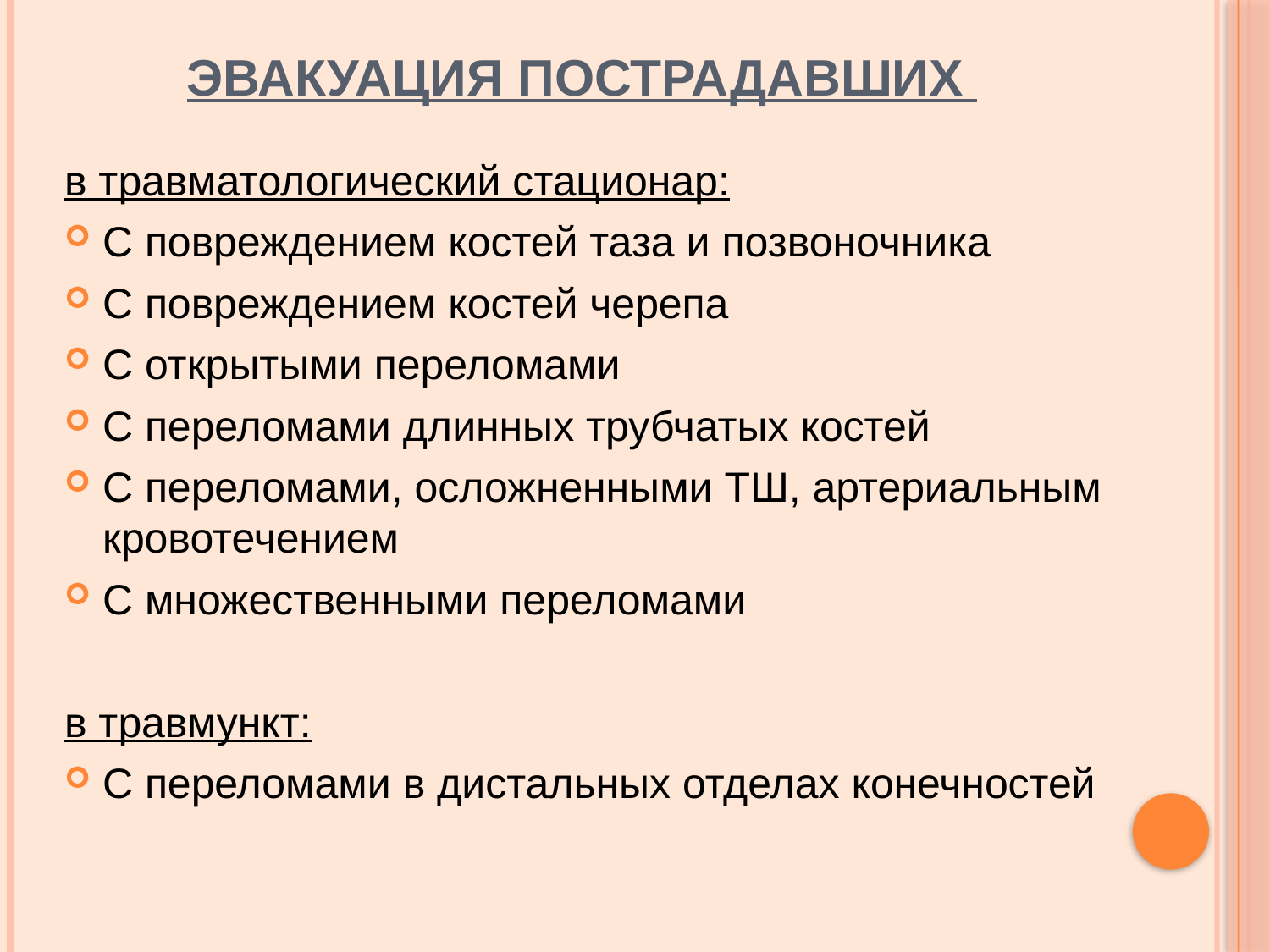

# Эвакуация пострадавших
в травматологический стационар:
С повреждением костей таза и позвоночника
С повреждением костей черепа
С открытыми переломами
С переломами длинных трубчатых костей
С переломами, осложненными ТШ, артериальным кровотечением
С множественными переломами

в травмункт:
С переломами в дистальных отделах конечностей